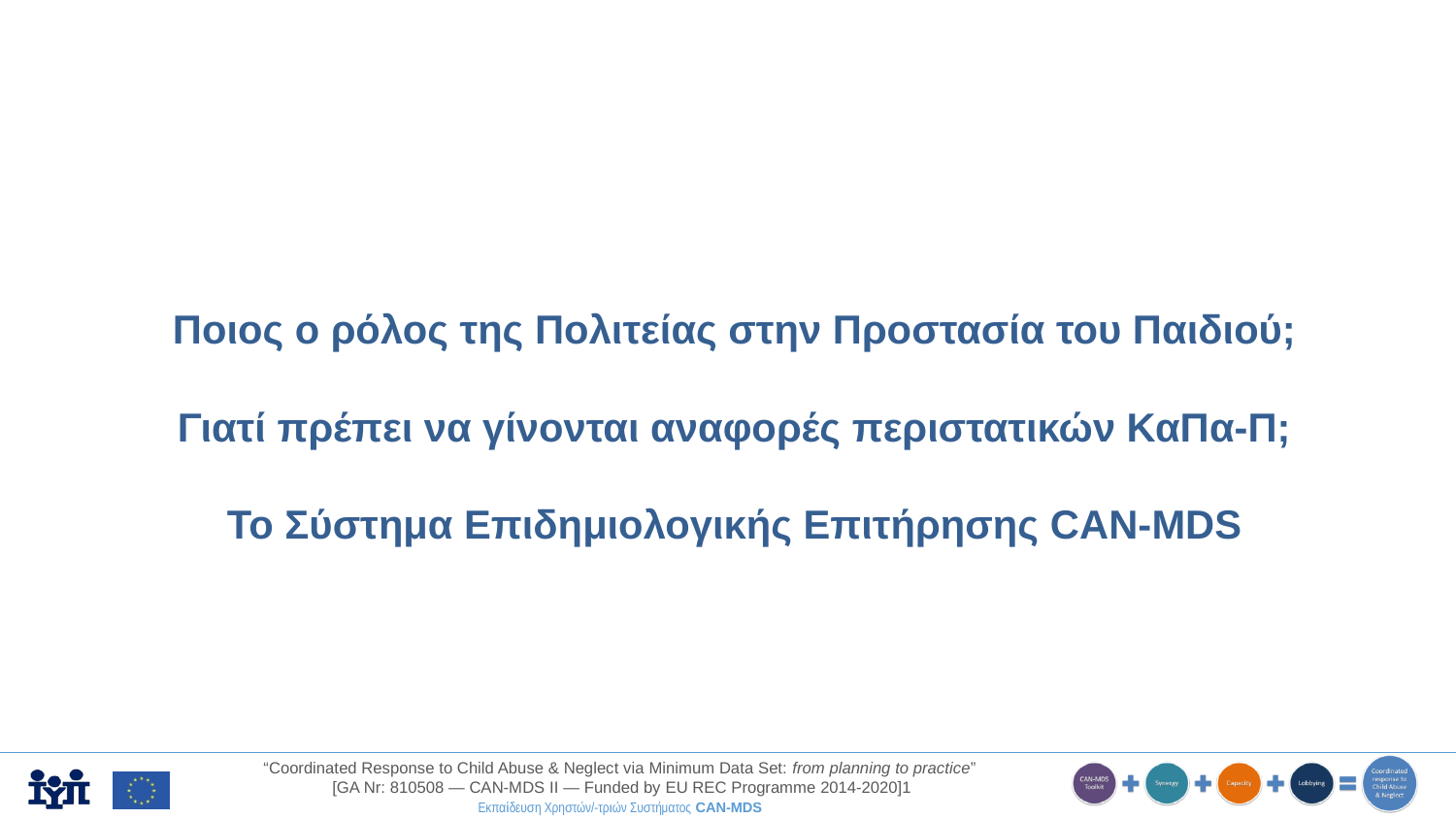

Ποιος ο ρόλος της Πολιτείας στην Προστασία του Παιδιού;

Γιατί πρέπει να γίνονται αναφορές περιστατικών ΚαΠα-Π;

Το Σύστημα Επιδημιολογικής Επιτήρησης CAN-MDS